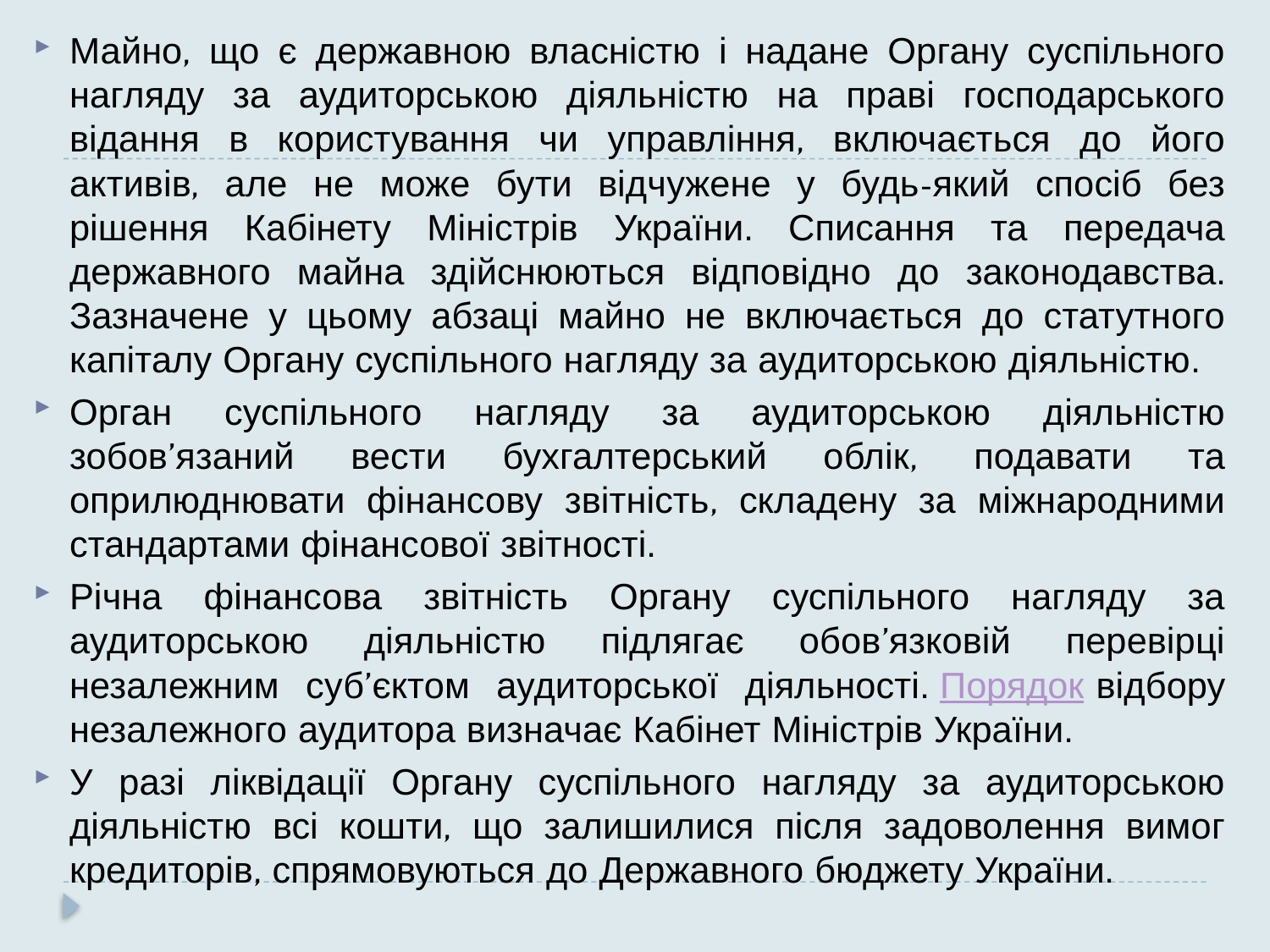

Майно, що є державною власністю і надане Органу суспільного нагляду за аудиторською діяльністю на праві господарського відання в користування чи управління, включається до його активів, але не може бути відчужене у будь-який спосіб без рішення Кабінету Міністрів України. Списання та передача державного майна здійснюються відповідно до законодавства. Зазначене у цьому абзаці майно не включається до статутного капіталу Органу суспільного нагляду за аудиторською діяльністю.
Орган суспільного нагляду за аудиторською діяльністю зобов’язаний вести бухгалтерський облік, подавати та оприлюднювати фінансову звітність, складену за міжнародними стандартами фінансової звітності.
Річна фінансова звітність Органу суспільного нагляду за аудиторською діяльністю підлягає обов’язковій перевірці незалежним суб’єктом аудиторської діяльності. Порядок відбору незалежного аудитора визначає Кабінет Міністрів України.
У разі ліквідації Органу суспільного нагляду за аудиторською діяльністю всі кошти, що залишилися після задоволення вимог кредиторів, спрямовуються до Державного бюджету України.